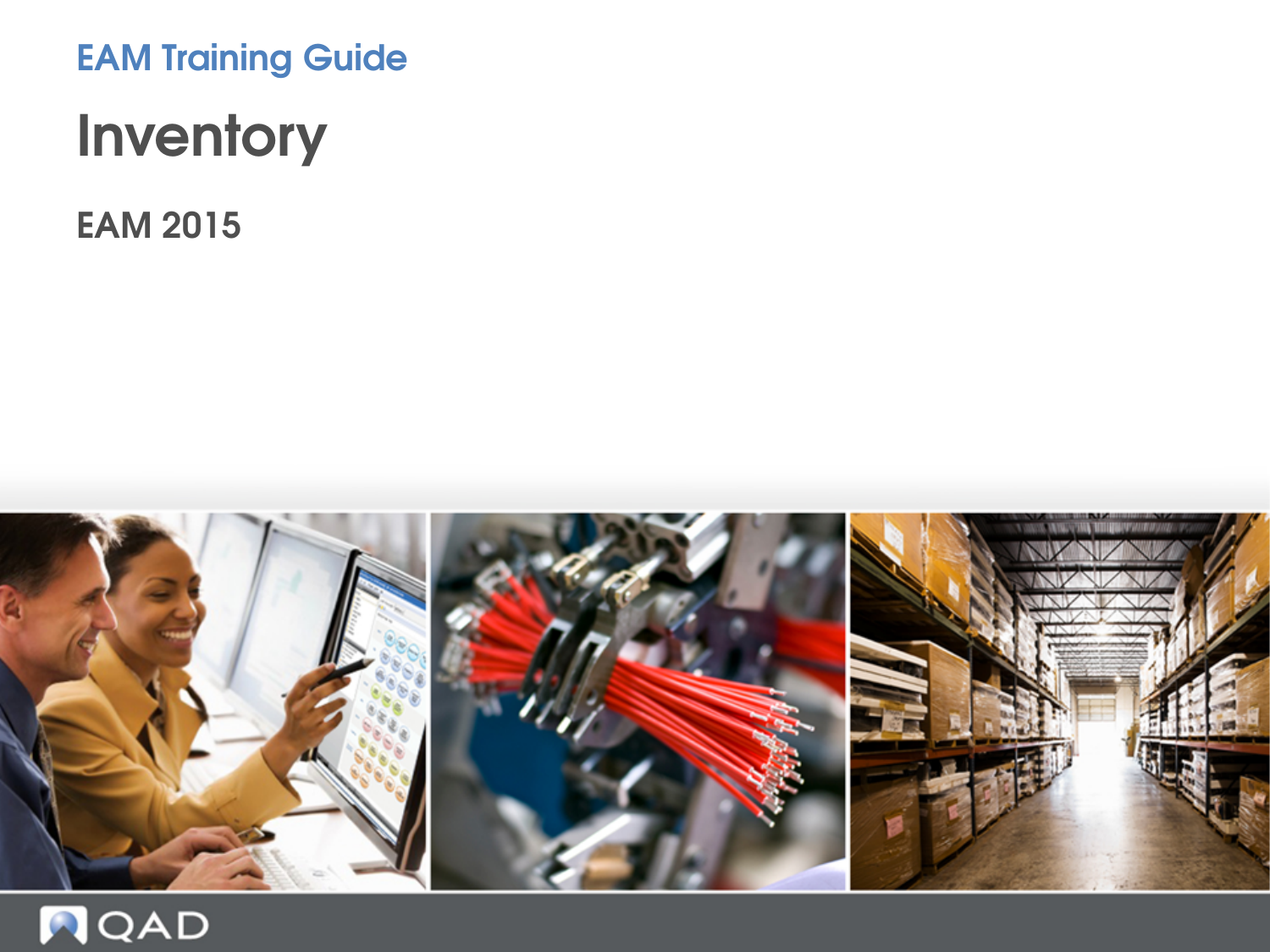

EAM Training Guide
# Inventory
EAM 2015